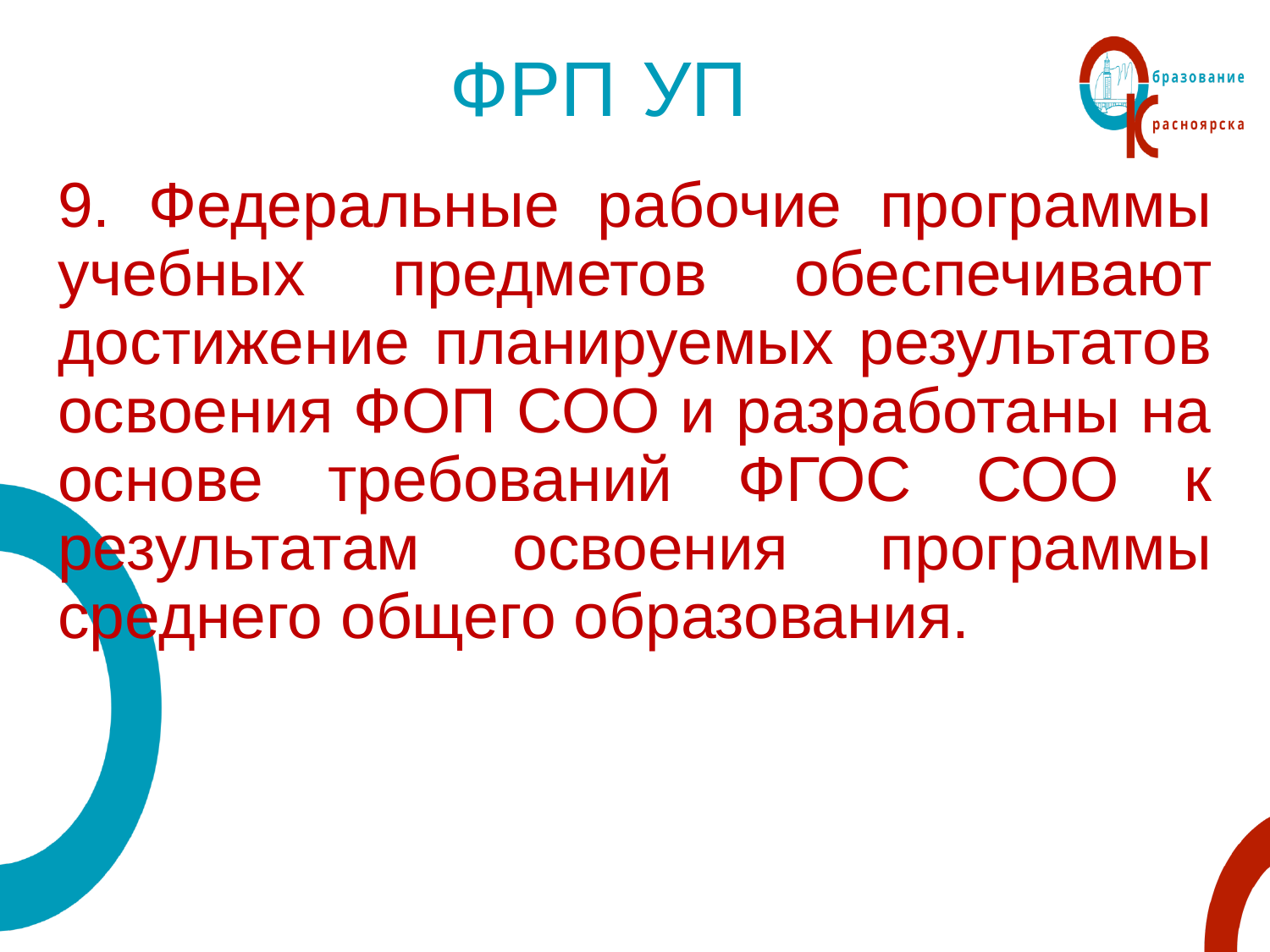

# ФРП УП
9. Федеральные рабочие программы учебных предметов обеспечивают достижение планируемых результатов освоения ФОП СОО и разработаны на основе требований ФГОС СОО к результатам освоения программы среднего общего образования.